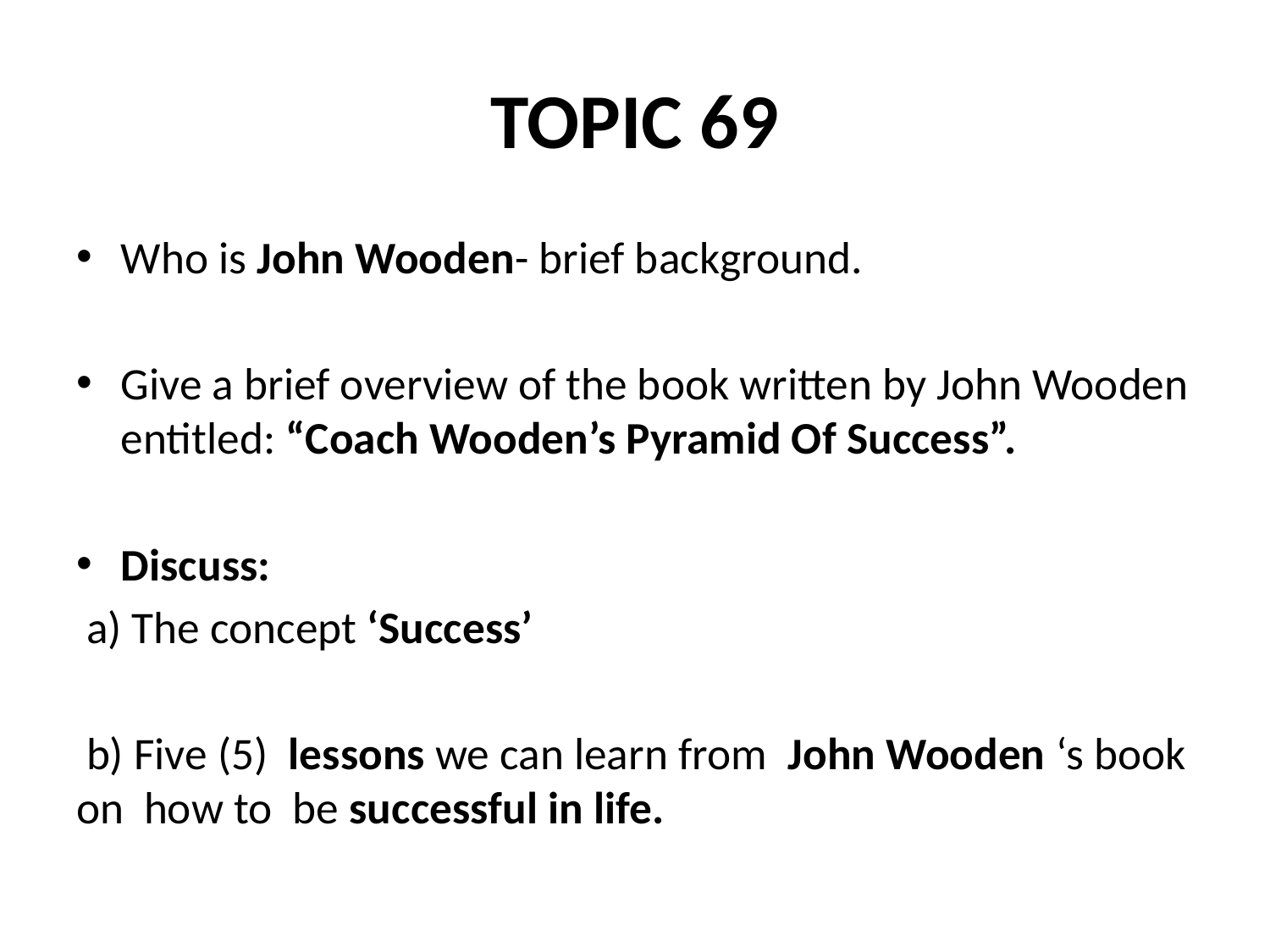

# TOPIC 69
Who is John Wooden- brief background.

Give a brief overview of the book written by John Wooden entitled: “Coach Wooden’s Pyramid Of Success”.

Discuss:
 a) The concept ‘Success’

 b) Five (5)  lessons we can learn from  John Wooden ‘s book on  how to  be successful in life.